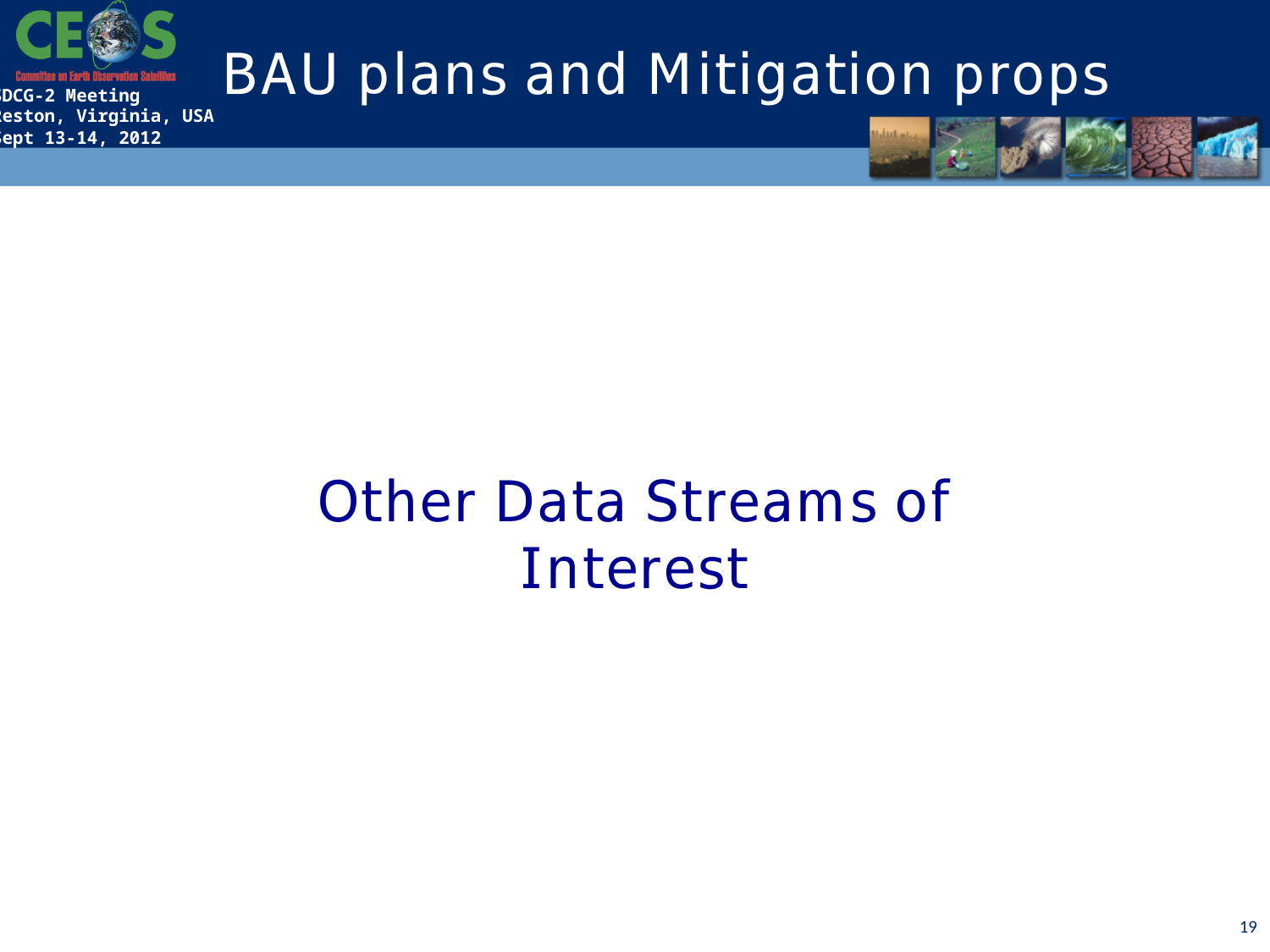

BAU plans and Mitigation props
Other Data Streams of Interest
19